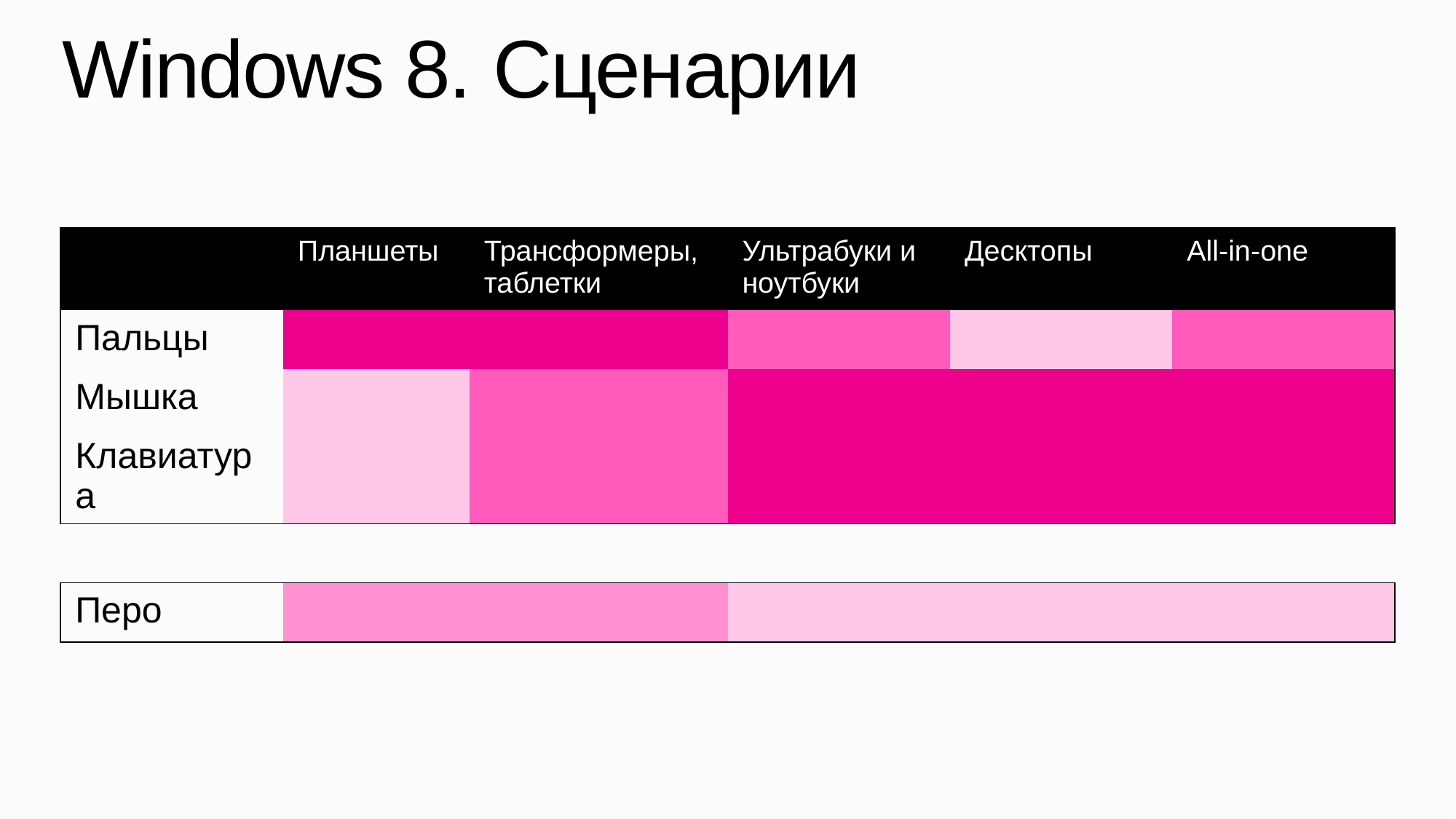

# Windows 8. Сценарии
|  | Планшеты | Трансформеры, таблетки | Ультрабуки и ноутбуки | Десктопы | All-in-one |
| --- | --- | --- | --- | --- | --- |
| Пальцы |  |  |  |  |  |
| Мышка |  |  |  |  |  |
| Клавиатура |  |  |  |  |  |
|  |  |  |  |  |  |
| Перо |  |  |  |  |  |